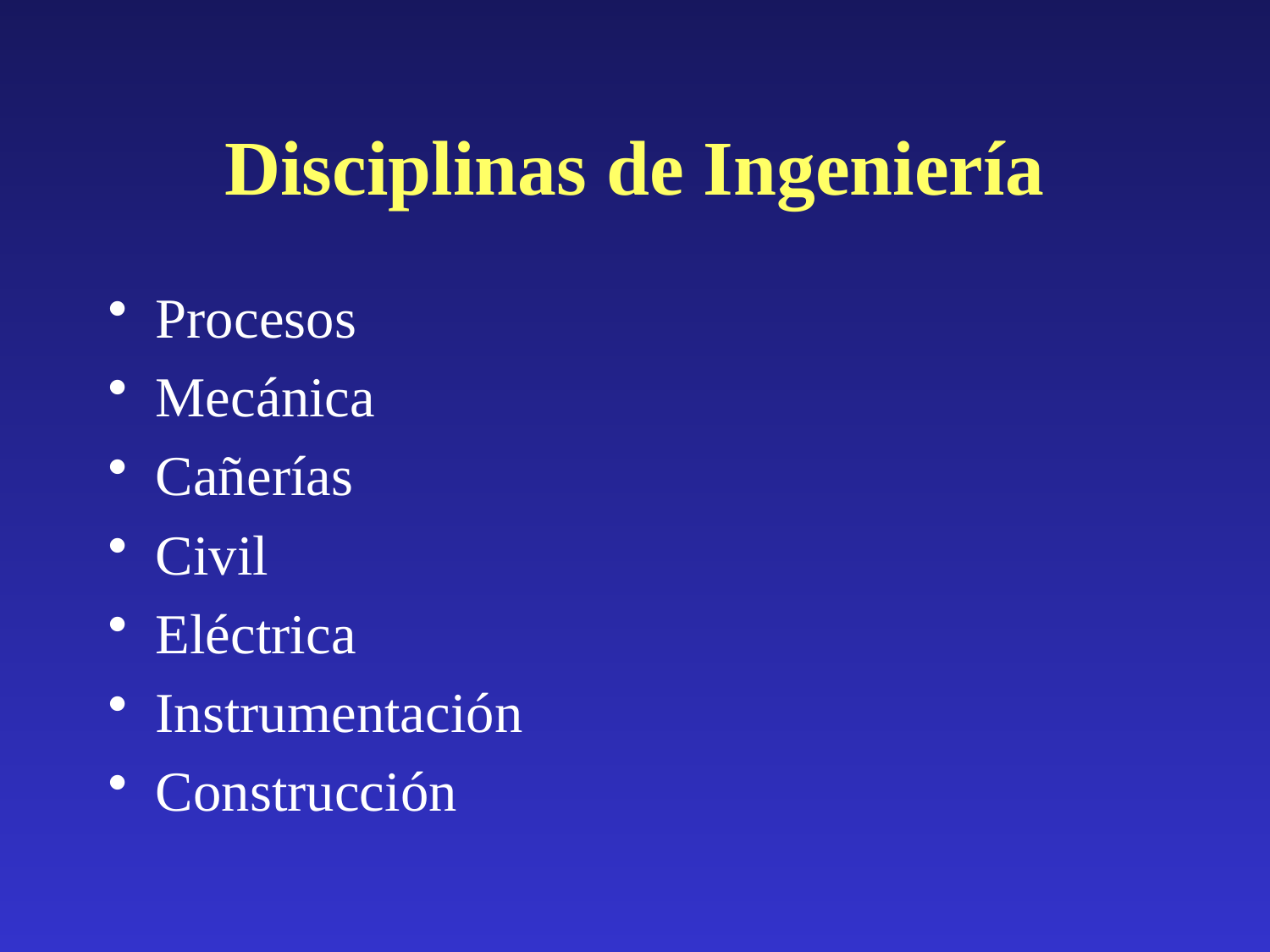

# Disciplinas de Ingeniería
Procesos
Mecánica
Cañerías
Civil
Eléctrica
Instrumentación
Construcción